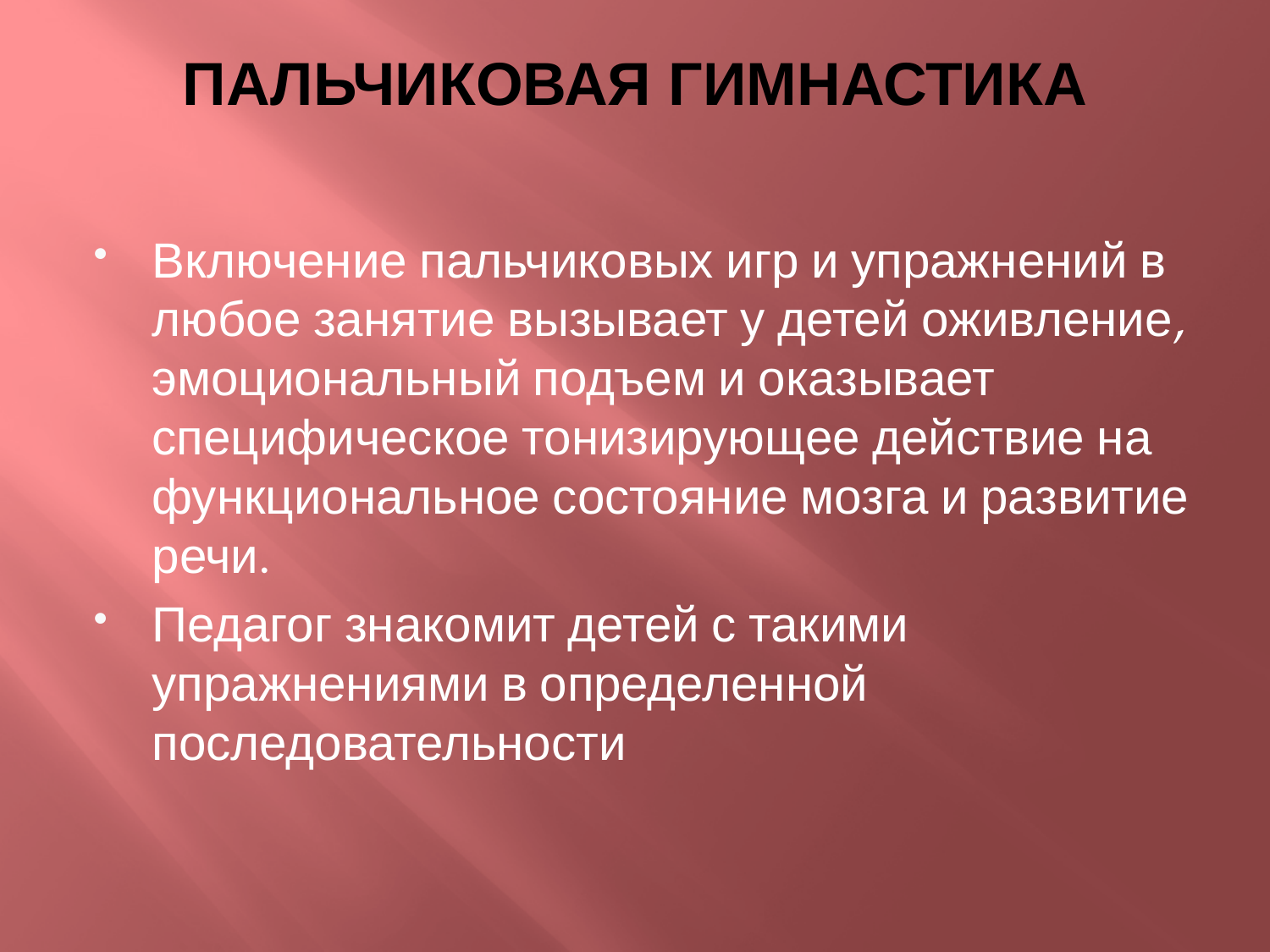

# ПАЛЬЧИКОВАЯ ГИМНАСТИКА
Включение пальчиковых игр и упражнений в любое занятие вызывает у детей оживление, эмоциональный подъем и оказывает специфическое тонизирующее действие на функциональное состояние мозга и развитие речи.
Педагог знакомит детей с такими упражнениями в определенной последовательности